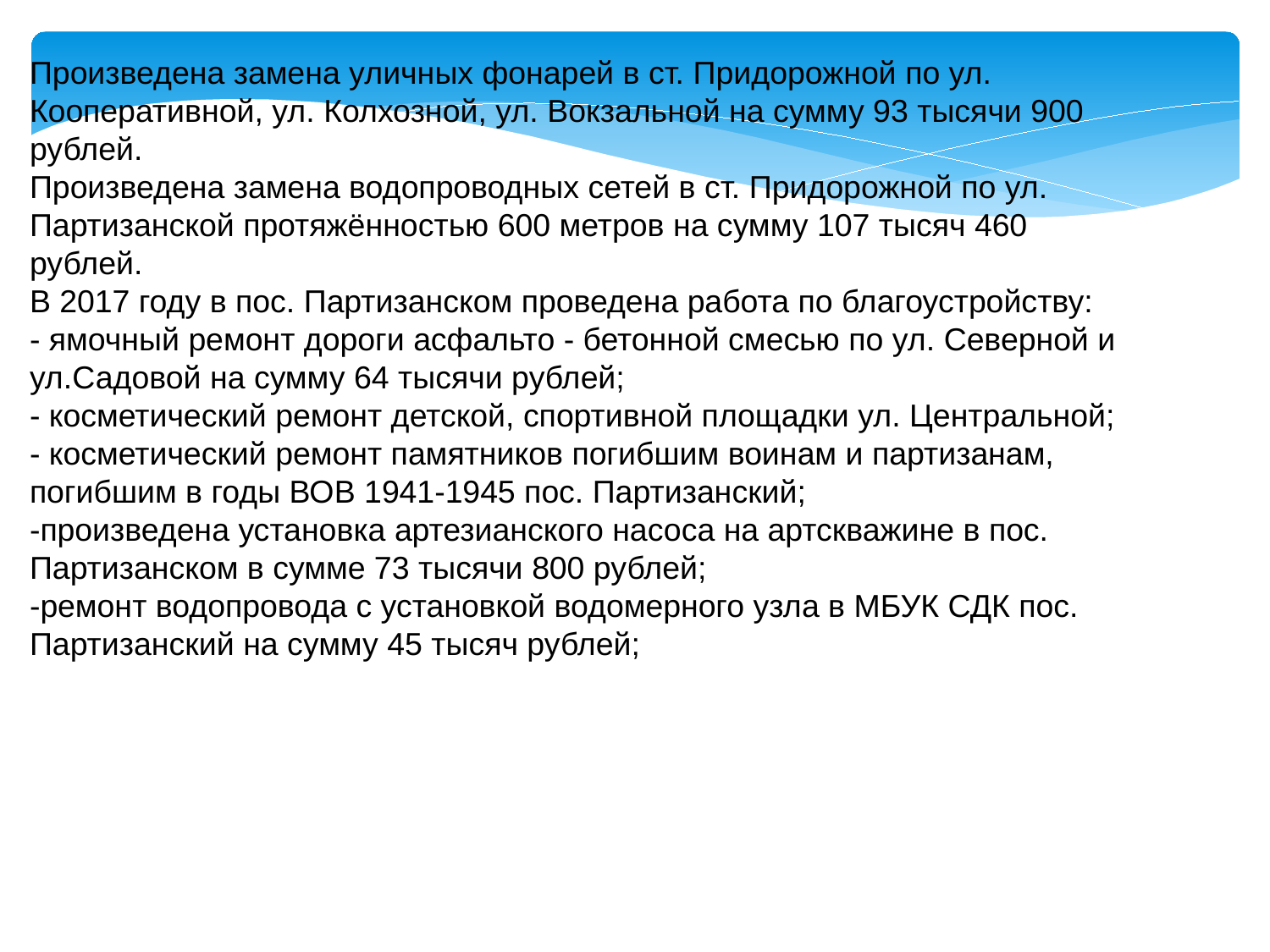

Произведена замена уличных фонарей в ст. Придорожной по ул. Кооперативной, ул. Колхозной, ул. Вокзальной на сумму 93 тысячи 900 рублей.
Произведена замена водопроводных сетей в ст. Придорожной по ул. Партизанской протяжённостью 600 метров на сумму 107 тысяч 460 рублей.
В 2017 году в пос. Партизанском проведена работа по благоустройству:
- ямочный ремонт дороги асфальто - бетонной смесью по ул. Северной и ул.Садовой на сумму 64 тысячи рублей;
- косметический ремонт детской, спортивной площадки ул. Центральной;
- косметический ремонт памятников погибшим воинам и партизанам, погибшим в годы ВОВ 1941-1945 пос. Партизанский;
-произведена установка артезианского насоса на артскважине в пос. Партизанском в сумме 73 тысячи 800 рублей;
-ремонт водопровода с установкой водомерного узла в МБУК СДК пос. Партизанский на сумму 45 тысяч рублей;